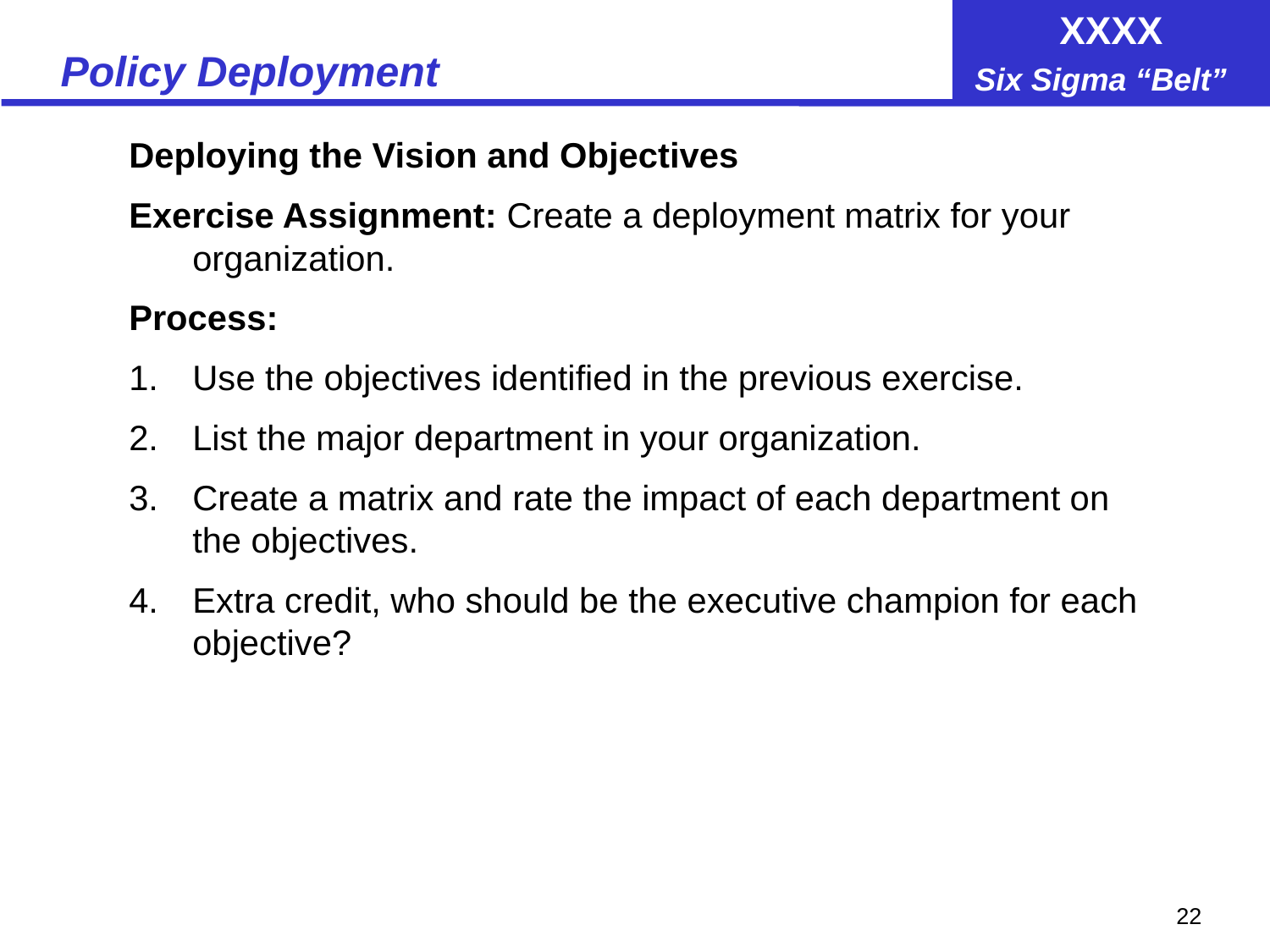

# Policy Deployment
Deploying the Vision and Objectives
Exercise Assignment: Create a deployment matrix for your organization.
Process:
Use the objectives identified in the previous exercise.
List the major department in your organization.
Create a matrix and rate the impact of each department on the objectives.
Extra credit, who should be the executive champion for each objective?